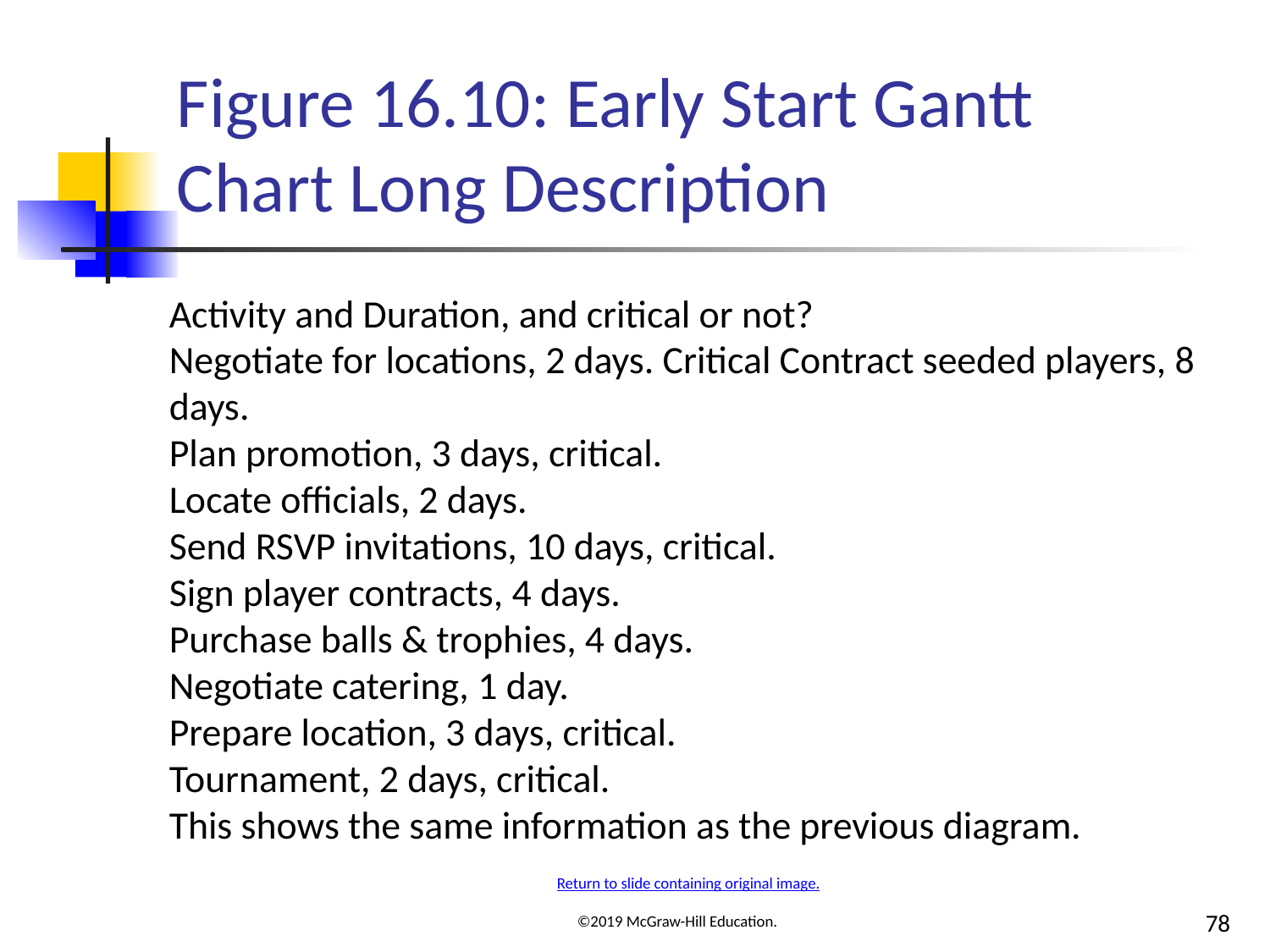

# Figure 16.10: Early Start Gantt Chart Long Description
Activity and Duration, and critical or not?
Negotiate for locations, 2 days. Critical Contract seeded players, 8 days.
Plan promotion, 3 days, critical.
Locate officials, 2 days.
Send RSVP invitations, 10 days, critical.
Sign player contracts, 4 days.
Purchase balls & trophies, 4 days.
Negotiate catering, 1 day.
Prepare location, 3 days, critical.
Tournament, 2 days, critical.
This shows the same information as the previous diagram.
Return to slide containing original image.